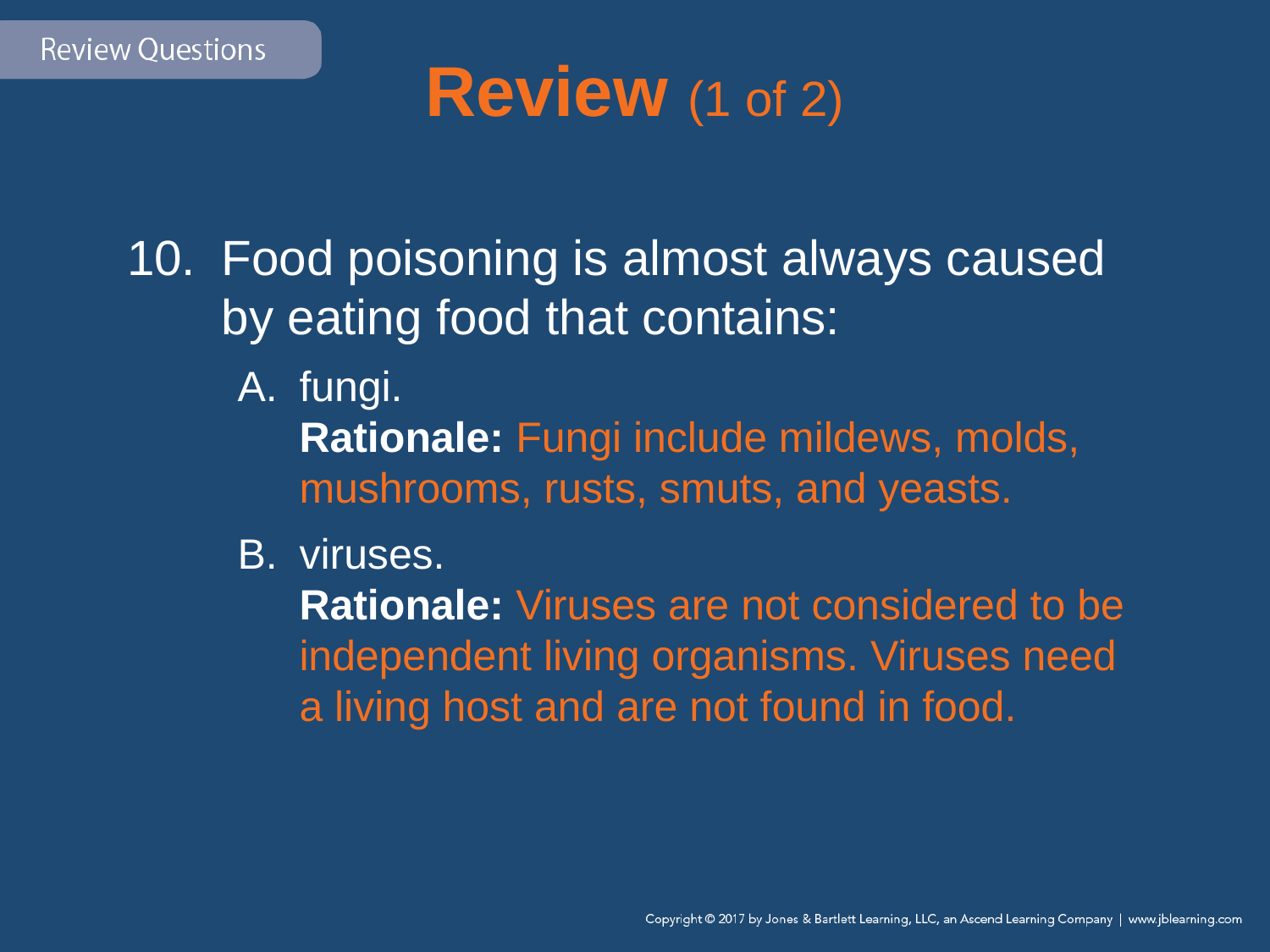

# Review (1 of 2)
Food poisoning is almost always caused by eating food that contains:
fungi.
Rationale: Fungi include mildews, molds, mushrooms, rusts, smuts, and yeasts.
viruses.
Rationale: Viruses are not considered to be independent living organisms. Viruses need a living host and are not found in food.